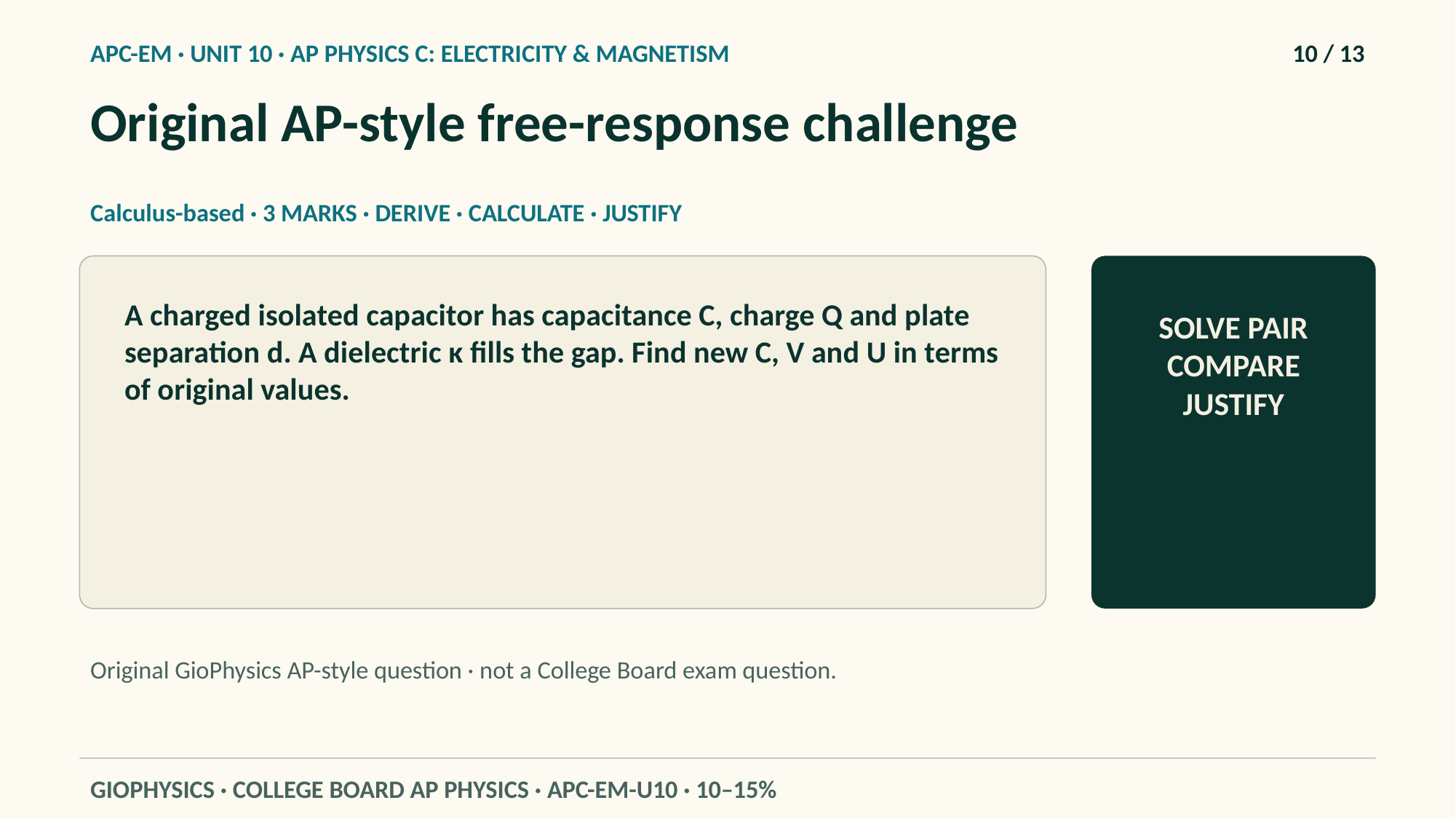

APC-EM · UNIT 10 · AP PHYSICS C: ELECTRICITY & MAGNETISM
10 / 13
Original AP-style free-response challenge
Calculus-based · 3 MARKS · DERIVE · CALCULATE · JUSTIFY

A charged isolated capacitor has capacitance C, charge Q and plate separation d. A dielectric κ fills the gap. Find new C, V and U in terms of original values.
SOLVE PAIR COMPARE JUSTIFY
Original GioPhysics AP-style question · not a College Board exam question.

GIOPHYSICS · COLLEGE BOARD AP PHYSICS · APC-EM-U10 · 10–15%